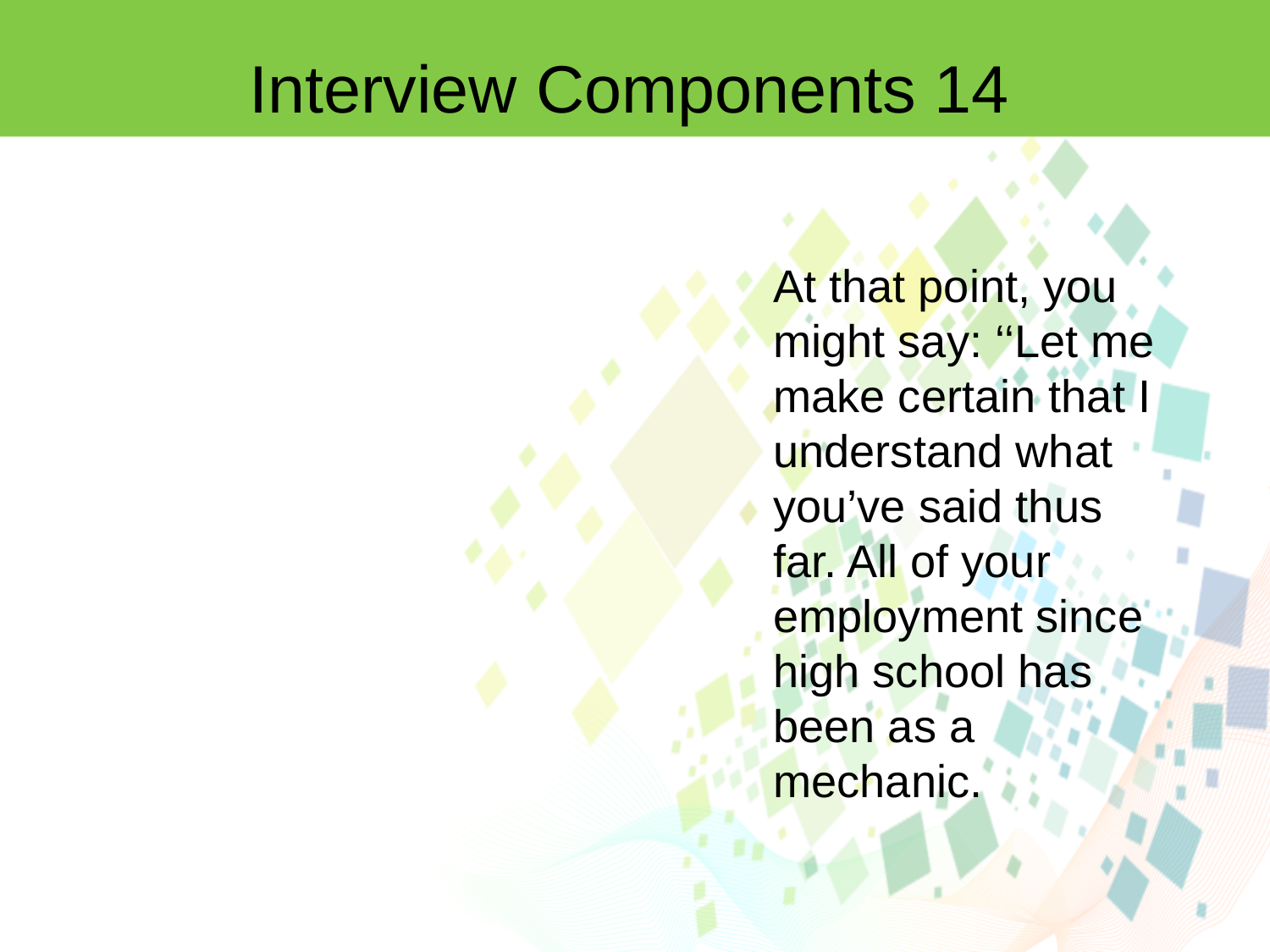

Interview Components 14
At that point, you might say: ‘‘Let me make certain that I
understand what you’ve said thus far. All of your employment since high school has been as a mechanic.